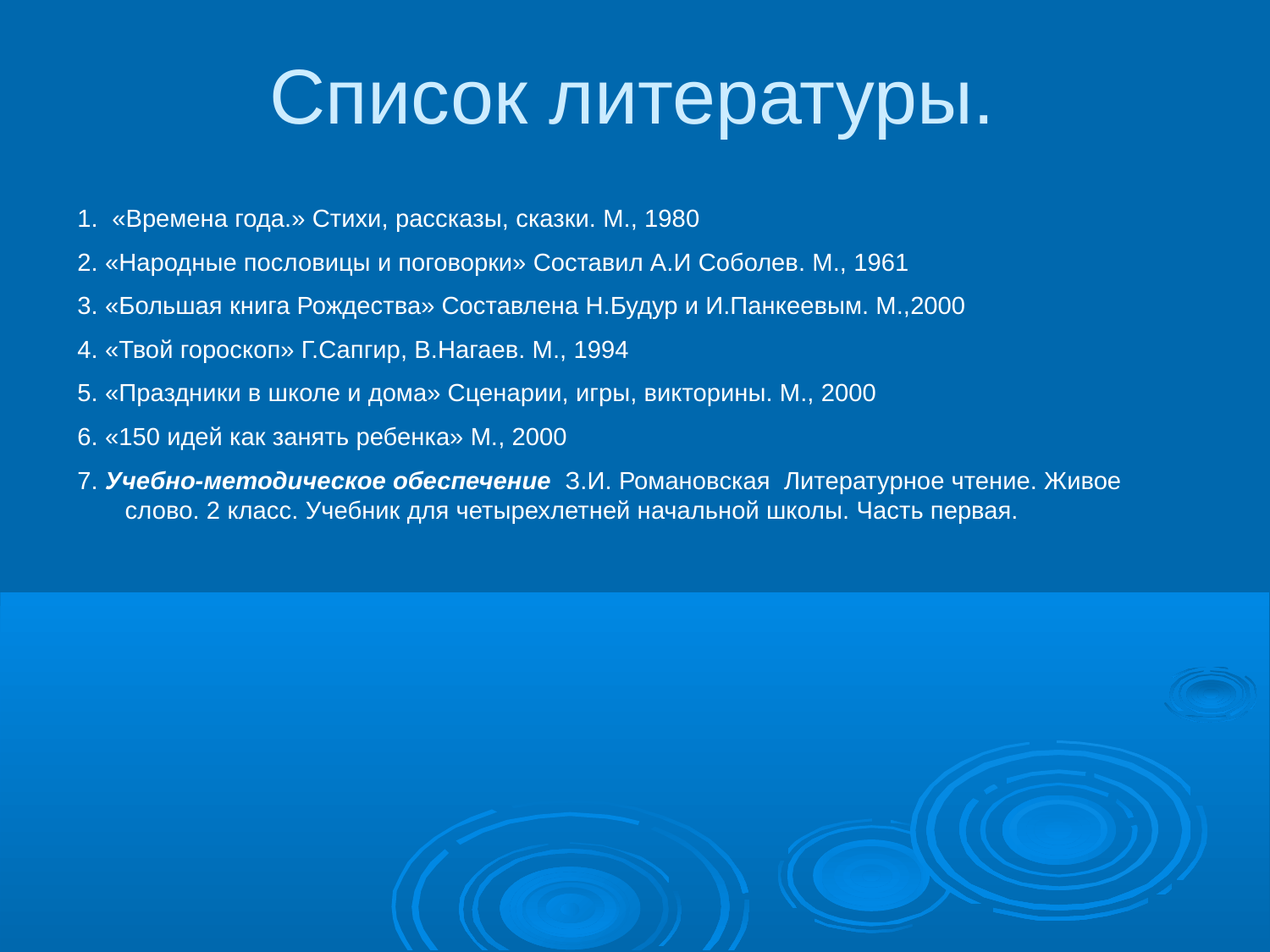

# Список литературы.
1.  «Времена года.» Стихи, рассказы, сказки. М., 1980
2. «Народные пословицы и поговорки» Составил А.И Соболев. М., 1961
3. «Большая книга Рождества» Составлена Н.Будур и И.Панкеевым. М.,2000
4. «Твой гороскоп» Г.Сапгир, В.Нагаев. М., 1994
5. «Праздники в школе и дома» Сценарии, игры, викторины. М., 2000
6. «150 идей как занять ребенка» М., 2000
7. Учебно-методическое обеспечение  З.И. Романовская  Литературное чтение. Живое слово. 2 класс. Учебник для четырехлетней начальной школы. Часть первая.